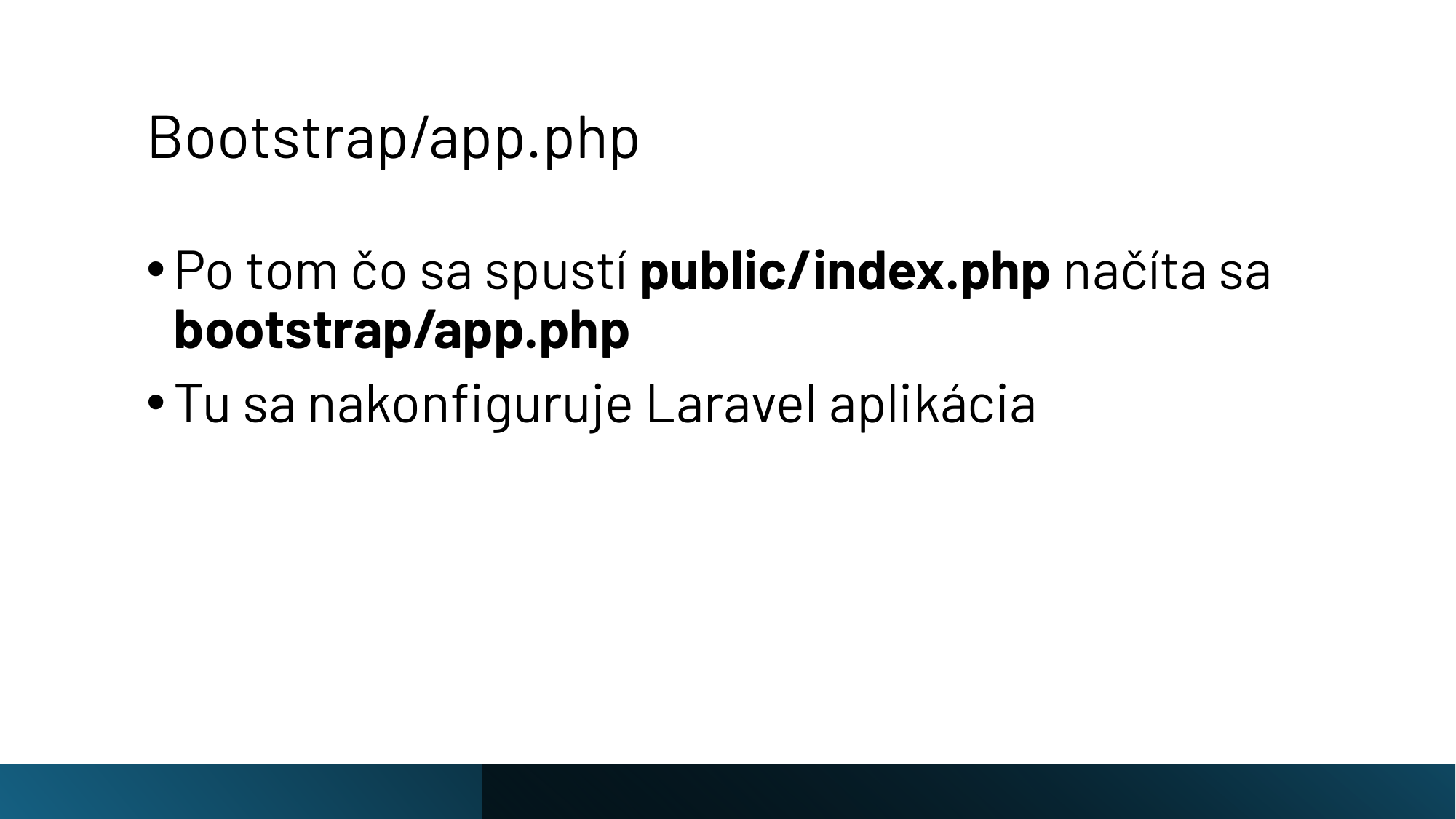

# Bootstrap/app.php
Po tom čo sa spustí public/index.php načíta sa bootstrap/app.php
Tu sa nakonfiguruje Laravel aplikácia